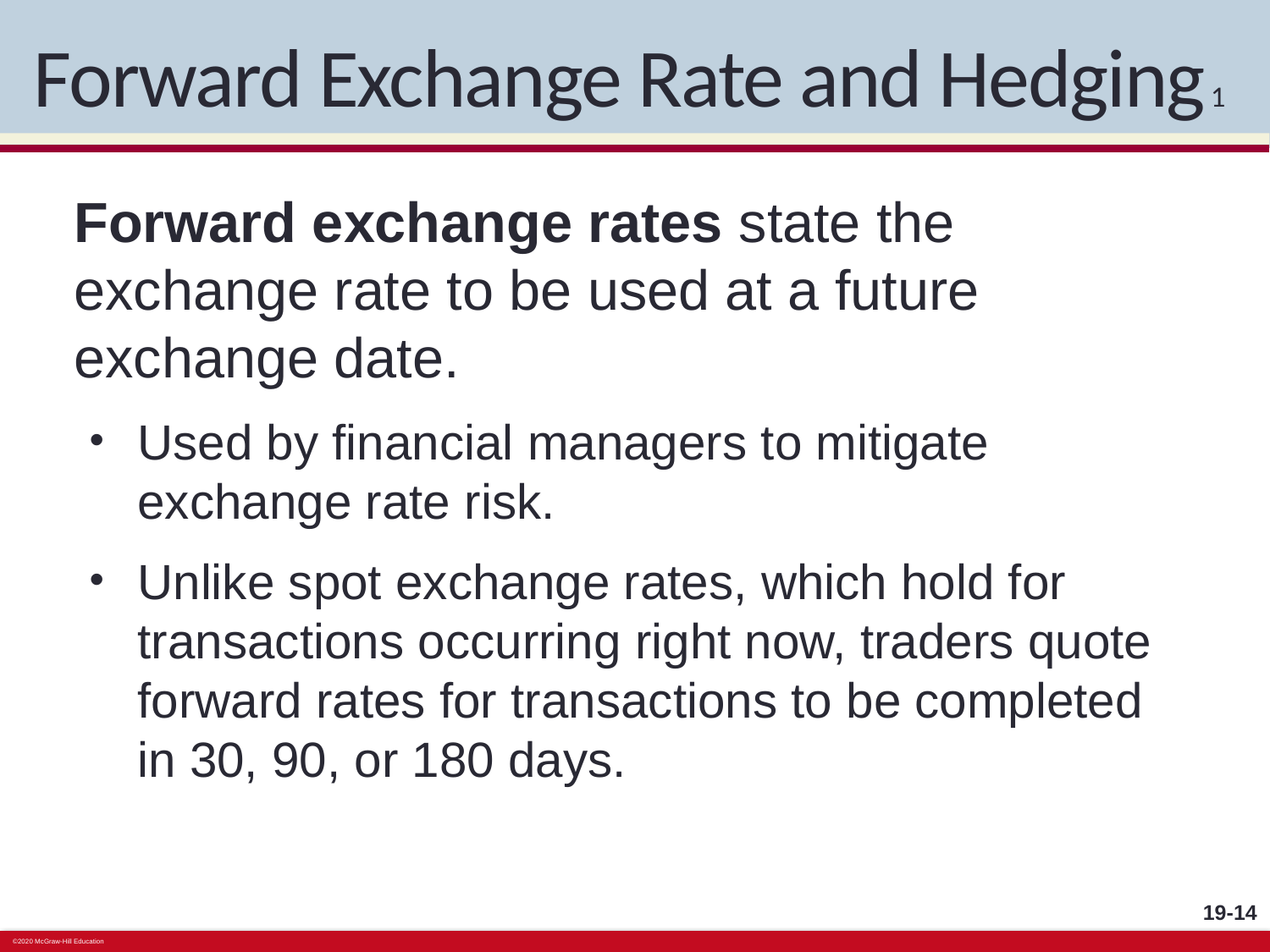

# Forward Exchange Rate and Hedging 1
Forward exchange rates state the exchange rate to be used at a future exchange date.
Used by financial managers to mitigate exchange rate risk.
Unlike spot exchange rates, which hold for transactions occurring right now, traders quote forward rates for transactions to be completed in 30, 90, or 180 days.